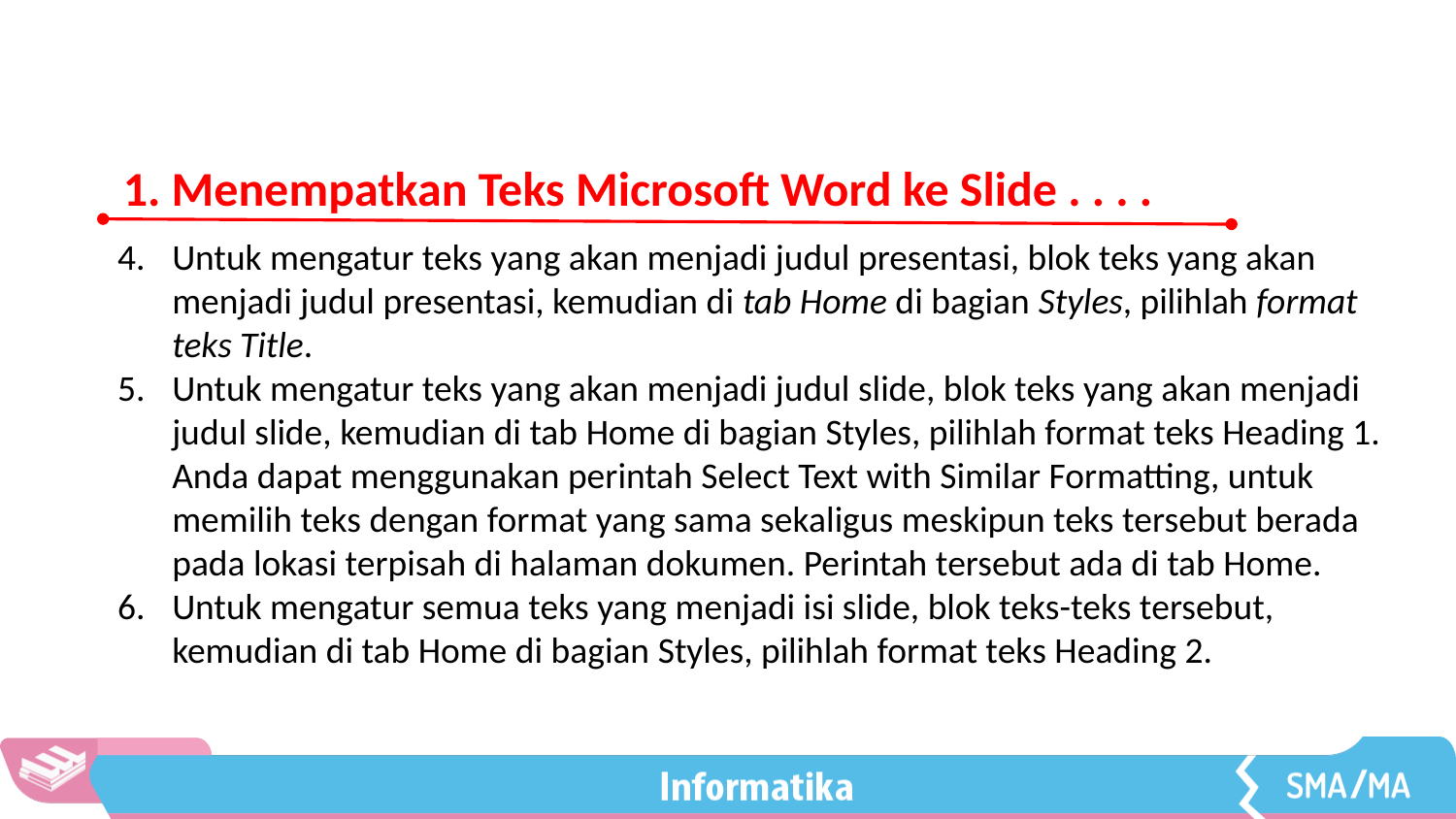

1. Menempatkan Teks Microsoft Word ke Slide . . . .
Untuk mengatur teks yang akan menjadi judul presentasi, blok teks yang akan menjadi judul presentasi, kemudian di tab Home di bagian Styles, pilihlah format teks Title.
Untuk mengatur teks yang akan menjadi judul slide, blok teks yang akan menjadi judul slide, kemudian di tab Home di bagian Styles, pilihlah format teks Heading 1. Anda dapat menggunakan perintah Select Text with Similar Formatting, untuk memilih teks dengan format yang sama sekaligus meskipun teks tersebut berada pada lokasi terpisah di halaman dokumen. Perintah tersebut ada di tab Home.
Untuk mengatur semua teks yang menjadi isi slide, blok teks-teks tersebut, kemudian di tab Home di bagian Styles, pilihlah format teks Heading 2.